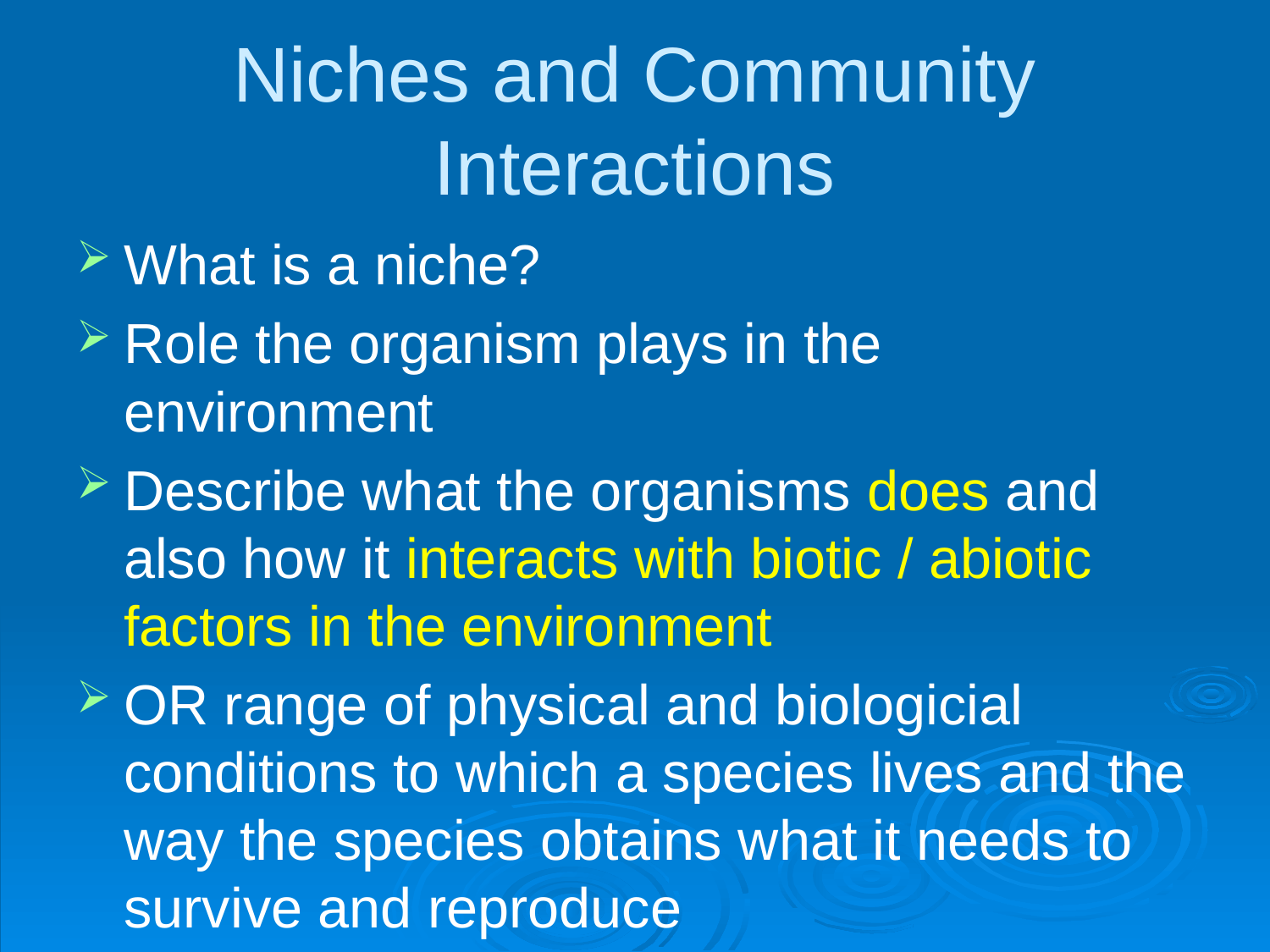

# Niches and Community Interactions
What is a niche?
Role the organism plays in the environment
Describe what the organisms does and also how it interacts with biotic / abiotic factors in the environment
OR range of physical and biologicial conditions to which a species lives and the way the species obtains what it needs to survive and reproduce